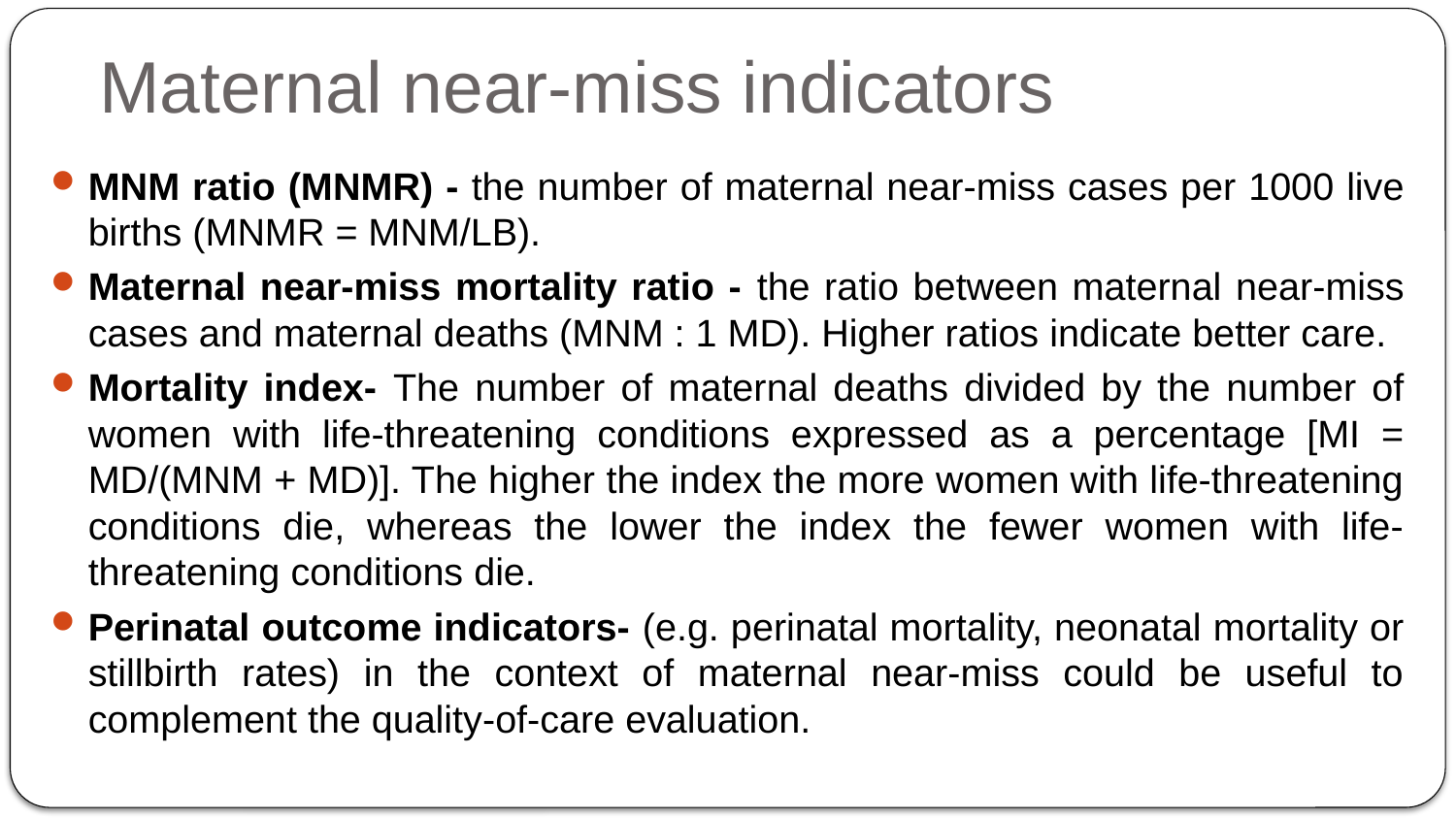

# Maternal near-miss indicators
MNM ratio (MNMR) - the number of maternal near-miss cases per 1000 live births (MNMR = MNM/LB).
Maternal near-miss mortality ratio - the ratio between maternal near-miss cases and maternal deaths (MNM : 1 MD). Higher ratios indicate better care.
Mortality index- The number of maternal deaths divided by the number of women with life-threatening conditions expressed as a percentage [MI = MD/(MNM + MD)]. The higher the index the more women with life-threatening conditions die, whereas the lower the index the fewer women with life-threatening conditions die.
Perinatal outcome indicators- (e.g. perinatal mortality, neonatal mortality or stillbirth rates) in the context of maternal near-miss could be useful to complement the quality-of-care evaluation.